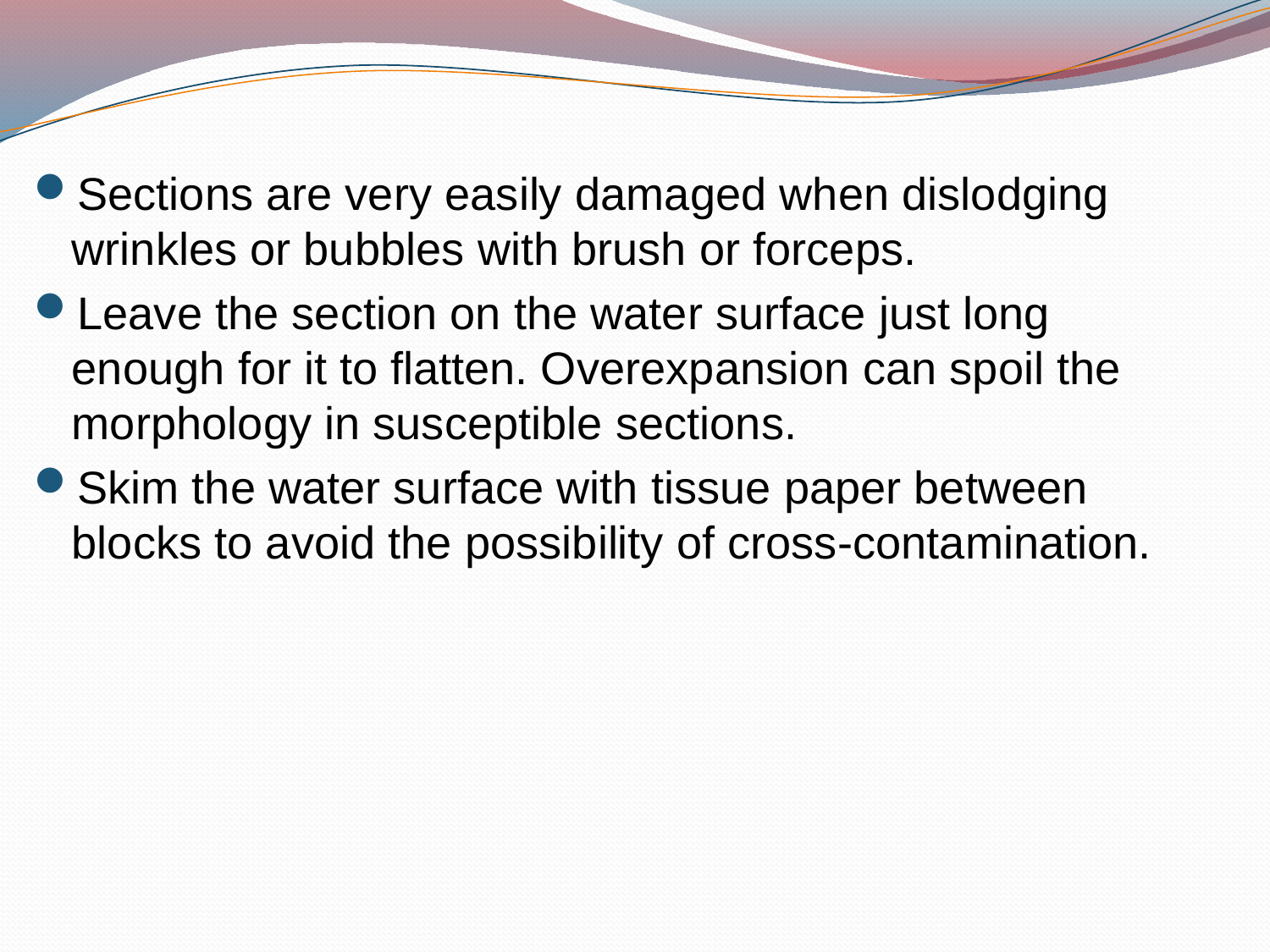

Sections are very easily damaged when dislodging wrinkles or bubbles with brush or forceps.
Leave the section on the water surface just long enough for it to flatten. Overexpansion can spoil the morphology in susceptible sections.
Skim the water surface with tissue paper between blocks to avoid the possibility of cross-contamination.